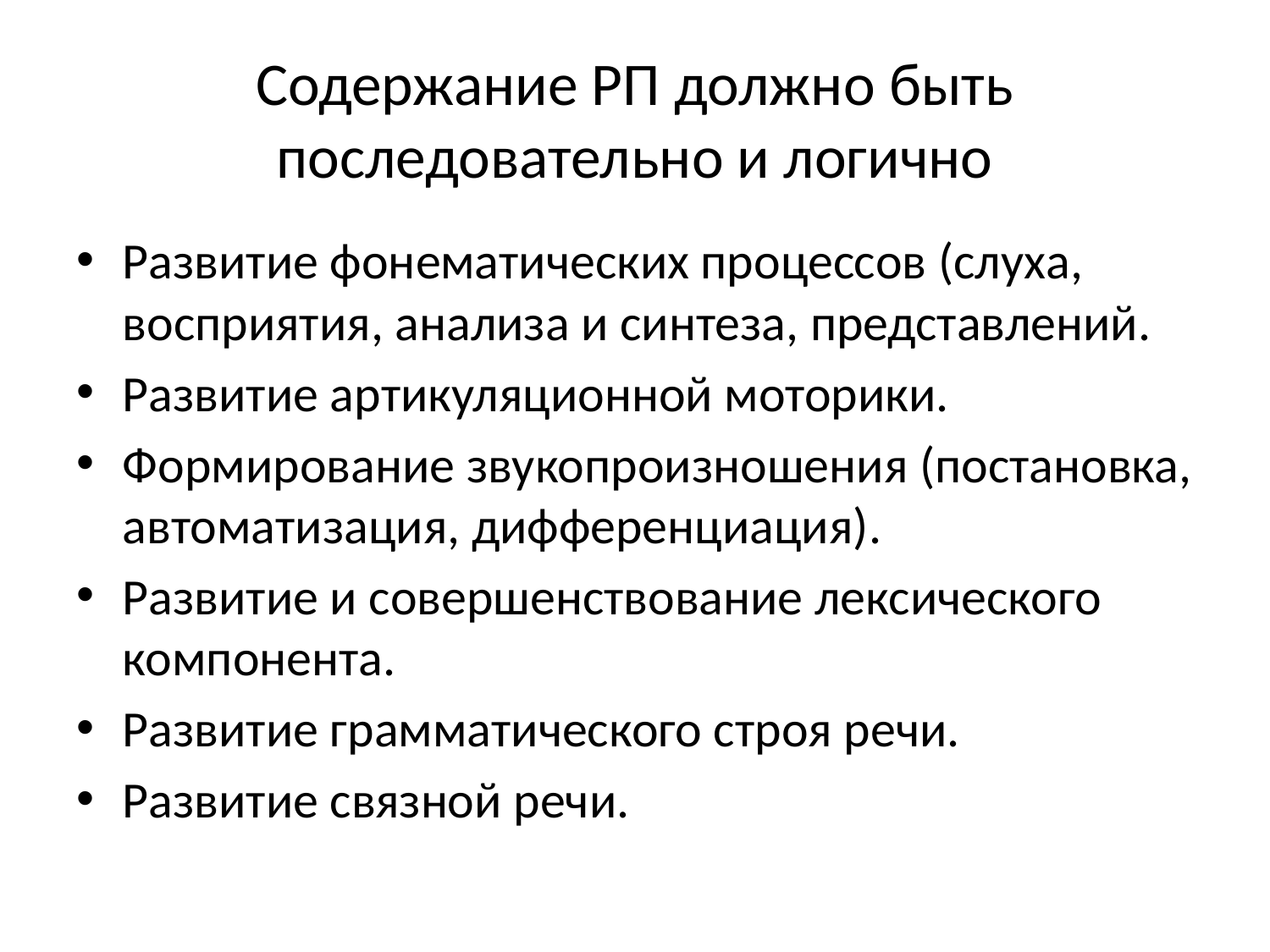

# Содержание РП должно быть последовательно и логично
Развитие фонематических процессов (слуха, восприятия, анализа и синтеза, представлений.
Развитие артикуляционной моторики.
Формирование звукопроизношения (постановка, автоматизация, дифференциация).
Развитие и совершенствование лексического компонента.
Развитие грамматического строя речи.
Развитие связной речи.